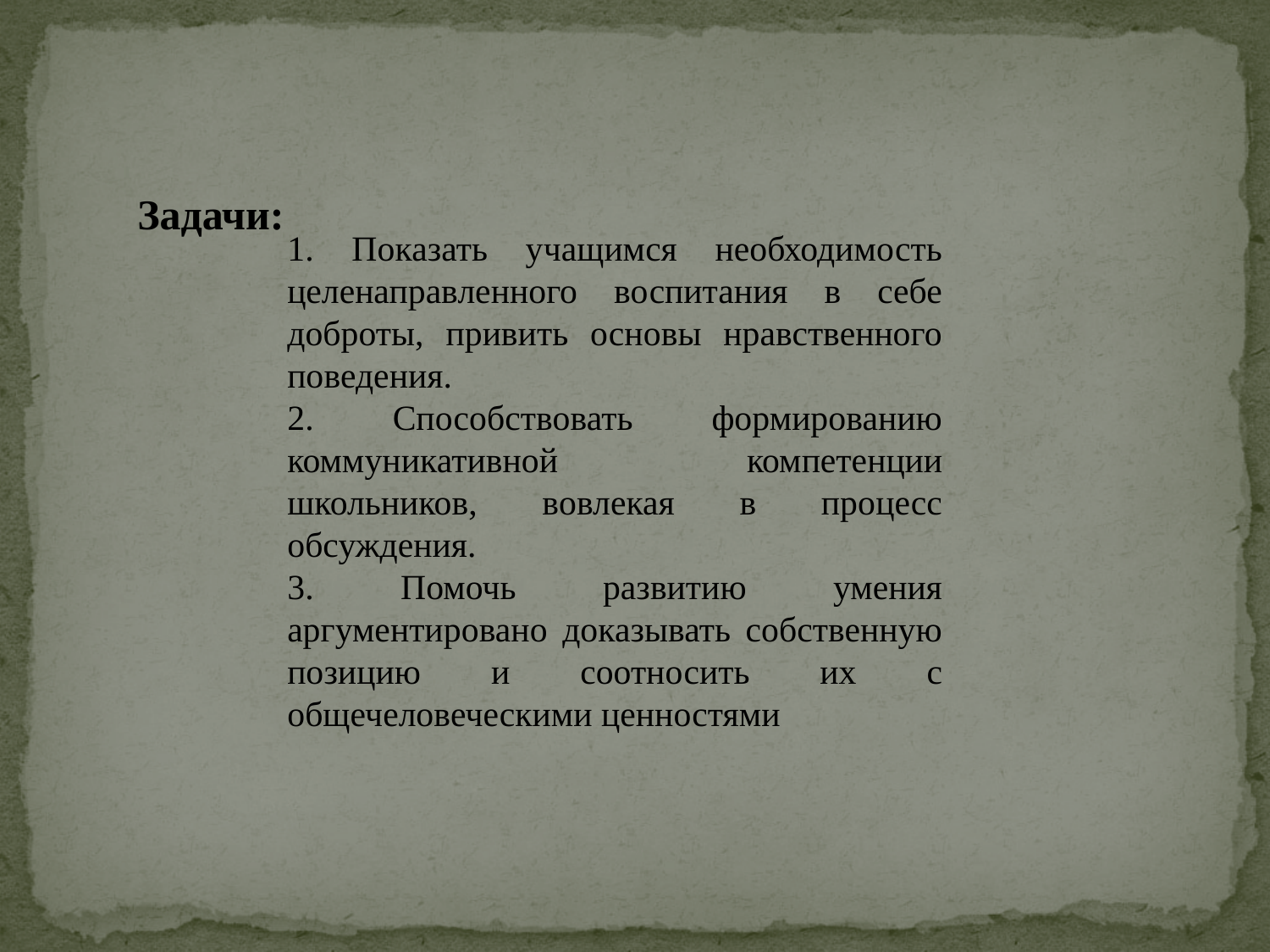

Задачи:

1. Показать учащимся необходимость целенаправленного воспитания в себе доброты, привить основы нравственного поведения.
2. Способствовать формированию коммуникативной компетенции школьников, вовлекая в процесс обсуждения.
3. Помочь развитию умения аргументировано доказывать собственную позицию и соотносить их с общечеловеческими ценностями